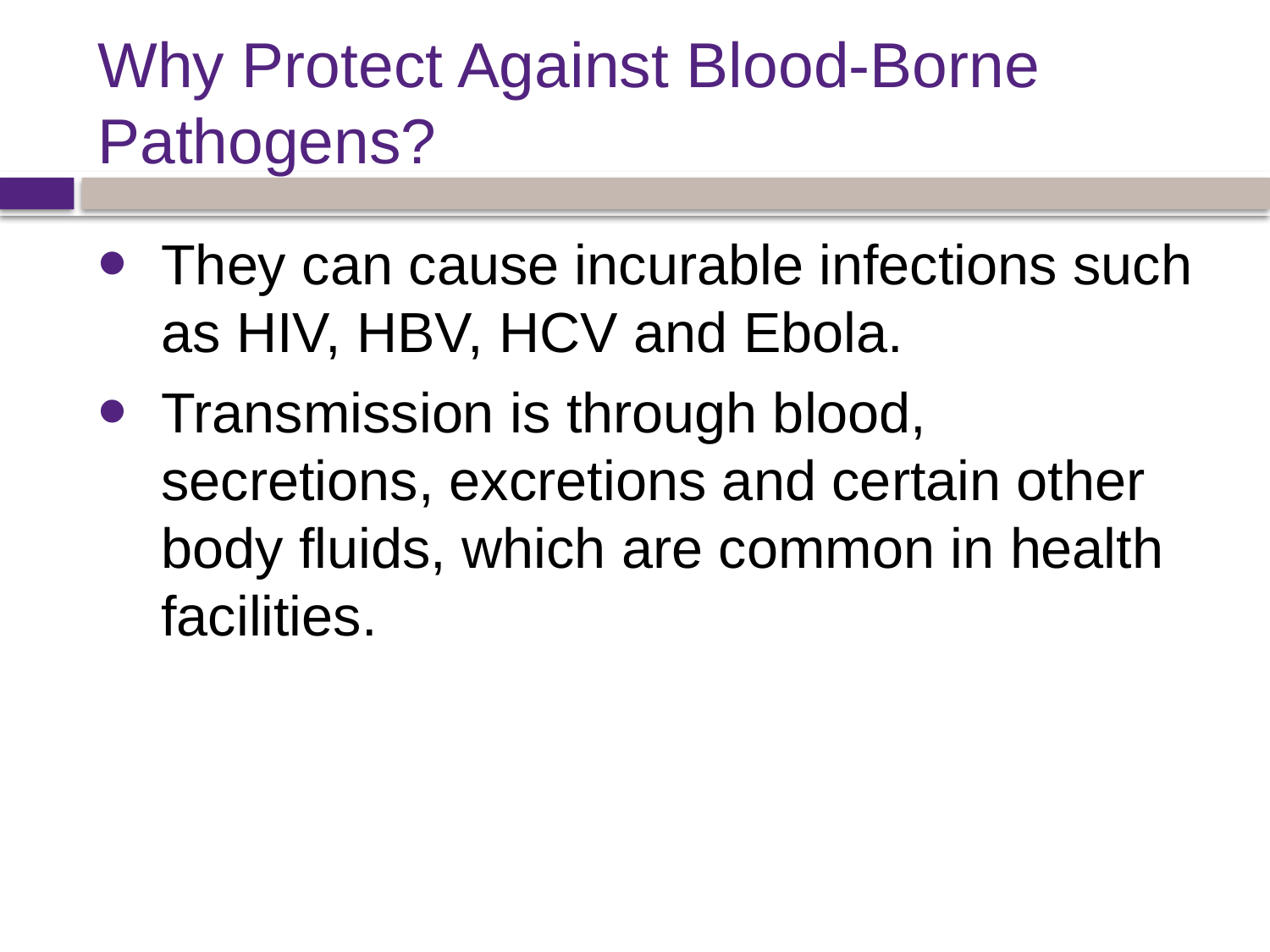

# Why Protect Against Blood-Borne Pathogens?
They can cause incurable infections such as HIV, HBV, HCV and Ebola.
Transmission is through blood, secretions, excretions and certain other body fluids, which are common in health facilities.